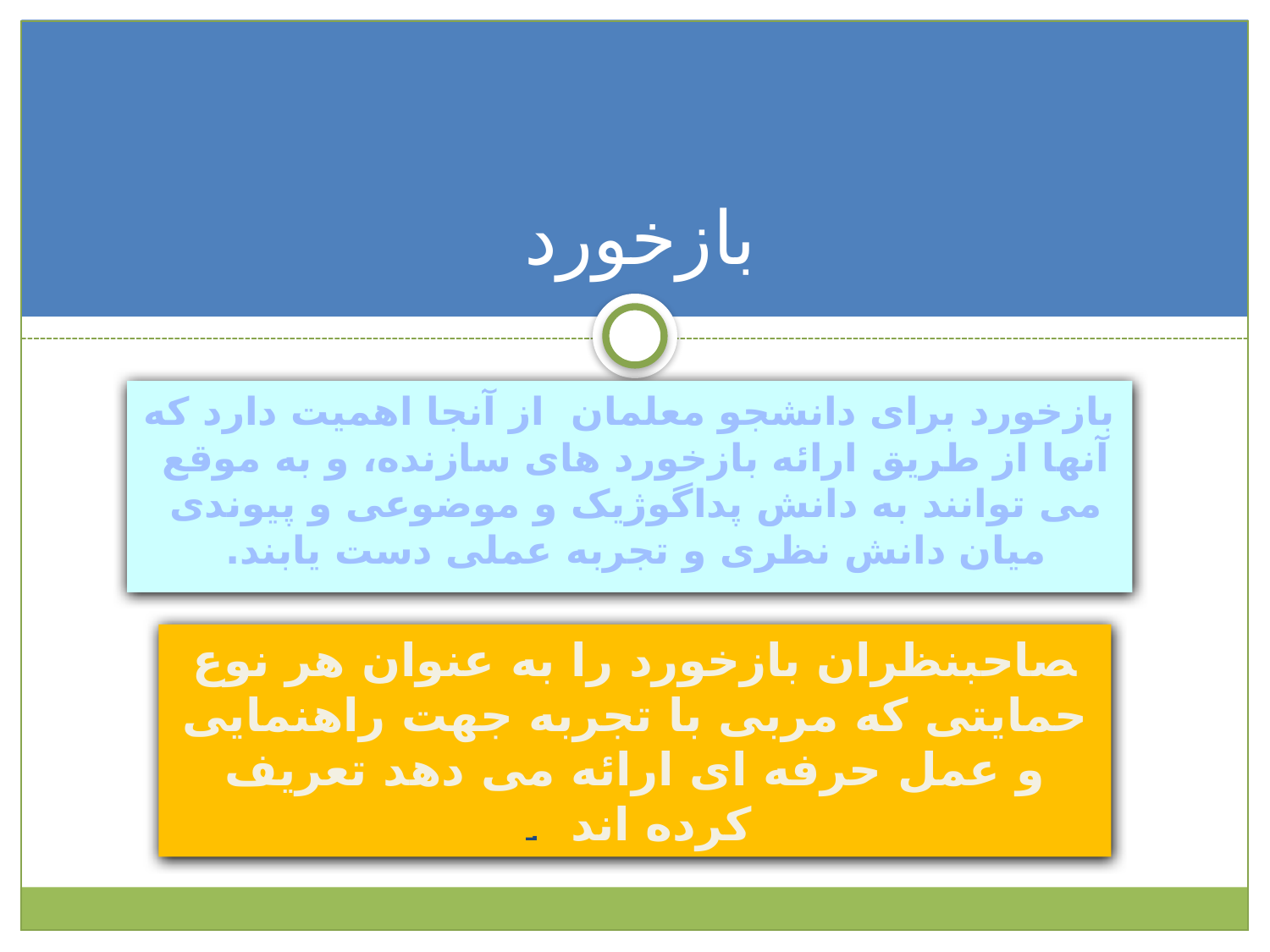

# بازخورد
بازخورد برای دانشجو معلمان  از آنجا اهمیت دارد که آنها از طریق ارائه بازخورد های سازنده، و به موقع  می توانند به دانش پداگوژیک و موضوعی و پیوندی  میان دانش نظری و تجربه عملی دست یابند.
‍‍‍‍صاحبنظران بازخورد را به عنوان هر نوع حمایتی که مربی با تجربه جهت راهنمایی و عمل حرفه ای ارائه می دهد تعریف کرده اند  .